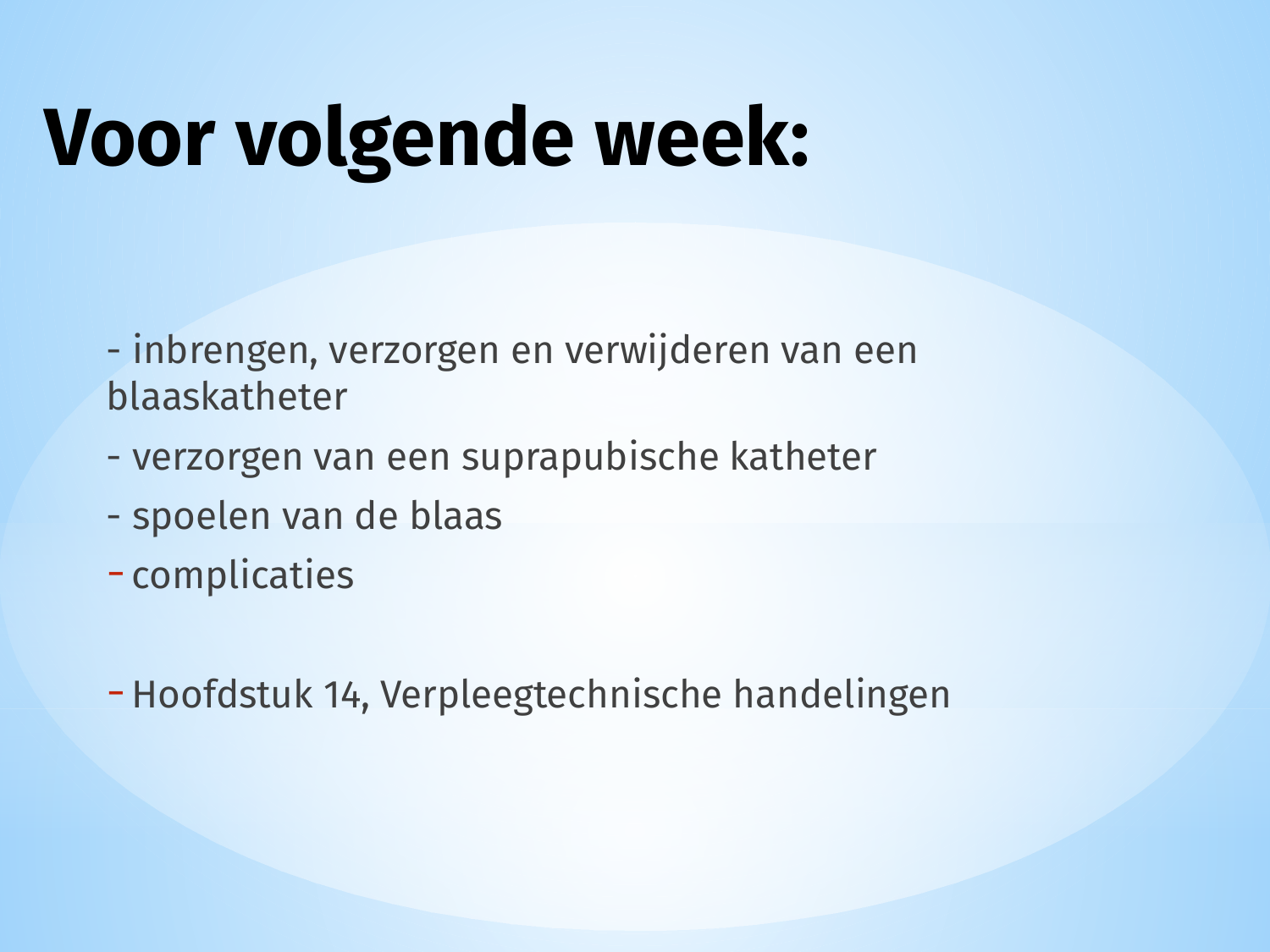

# Voor volgende week:
- inbrengen, verzorgen en verwijderen van een blaaskatheter
- verzorgen van een suprapubische katheter
- spoelen van de blaas
complicaties

Hoofdstuk 14, Verpleegtechnische handelingen